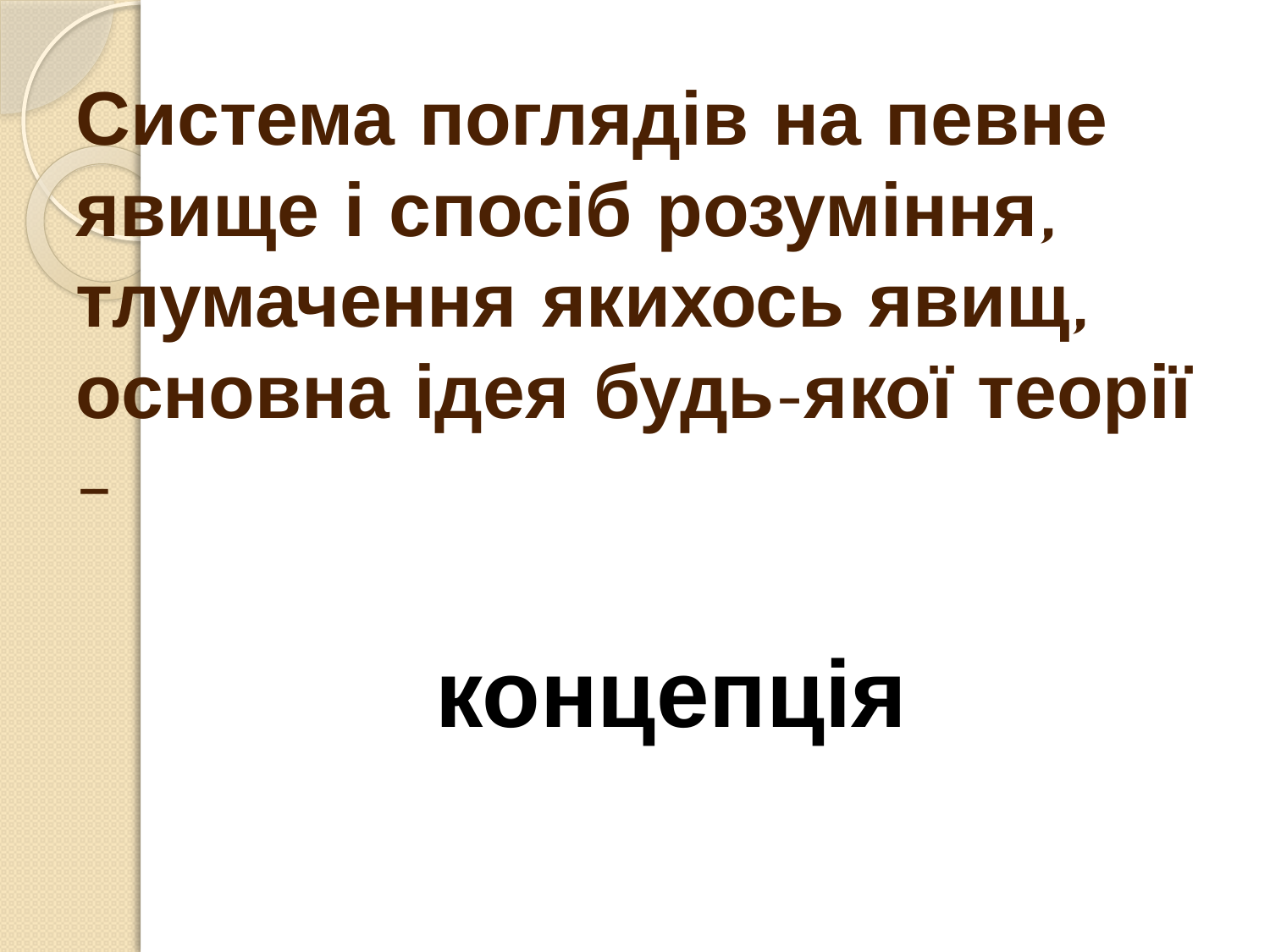

# Система поглядів на певне явище і спосіб розуміння, тлумачення якихось явищ, основна ідея будь-якої теорії –
  концепція